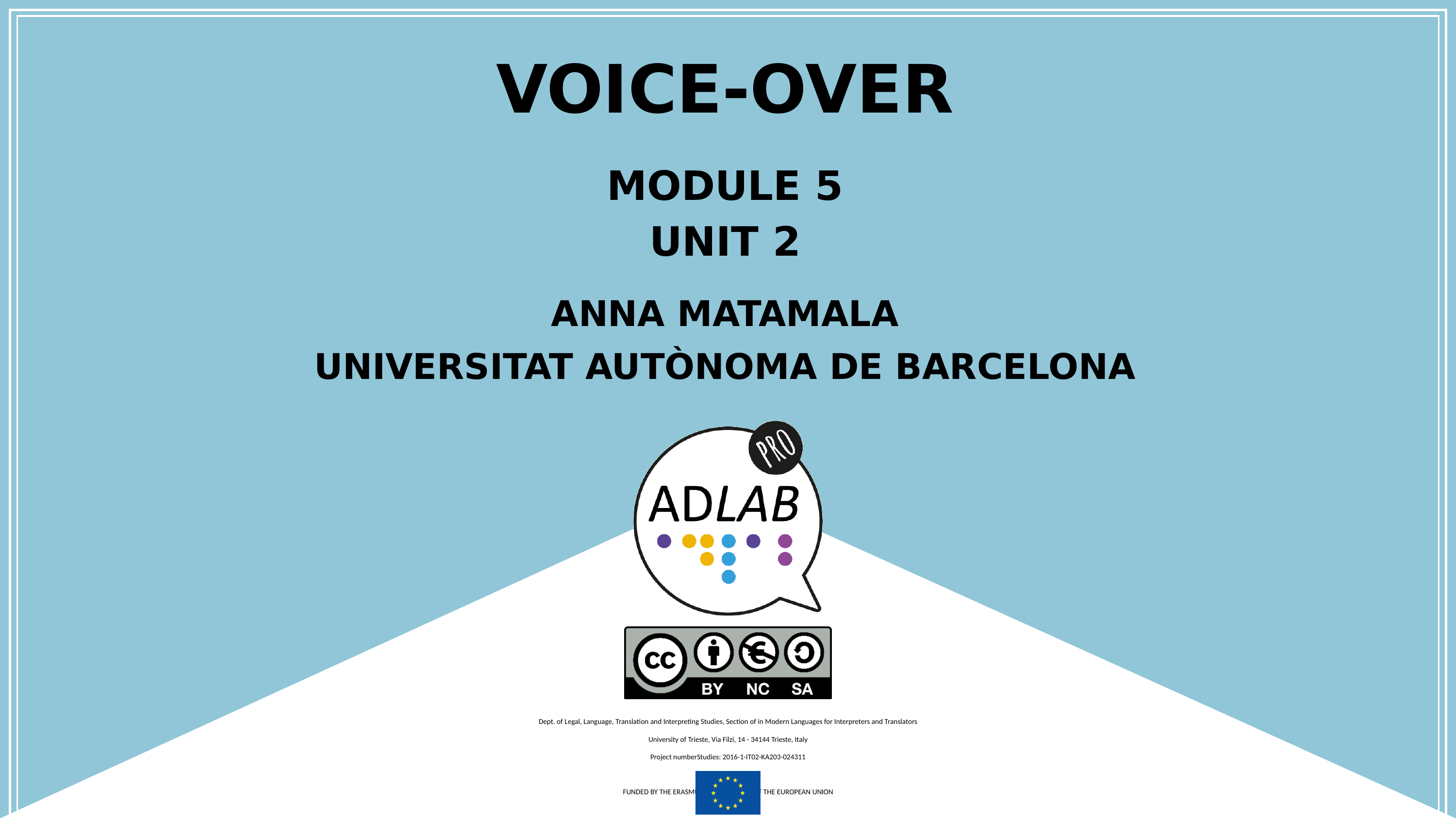

# Voice-over
Module 5
Unit 2
Anna matamala
Universitat autònoma de barCELONA